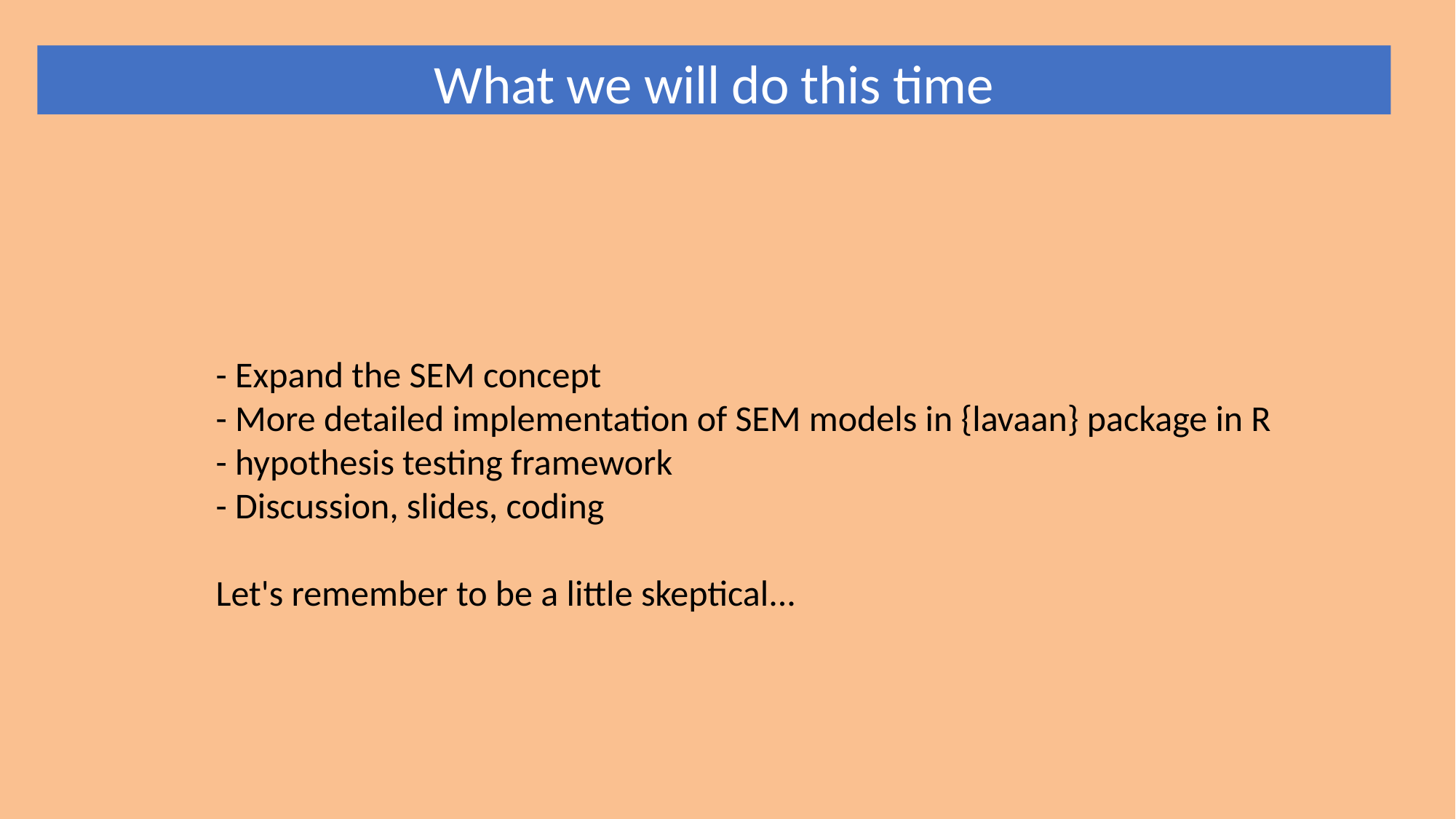

What we will do this time
- Expand the SEM concept
- More detailed implementation of SEM models in {lavaan} package in R
- hypothesis testing framework
- Discussion, slides, coding

Let's remember to be a little skeptical...